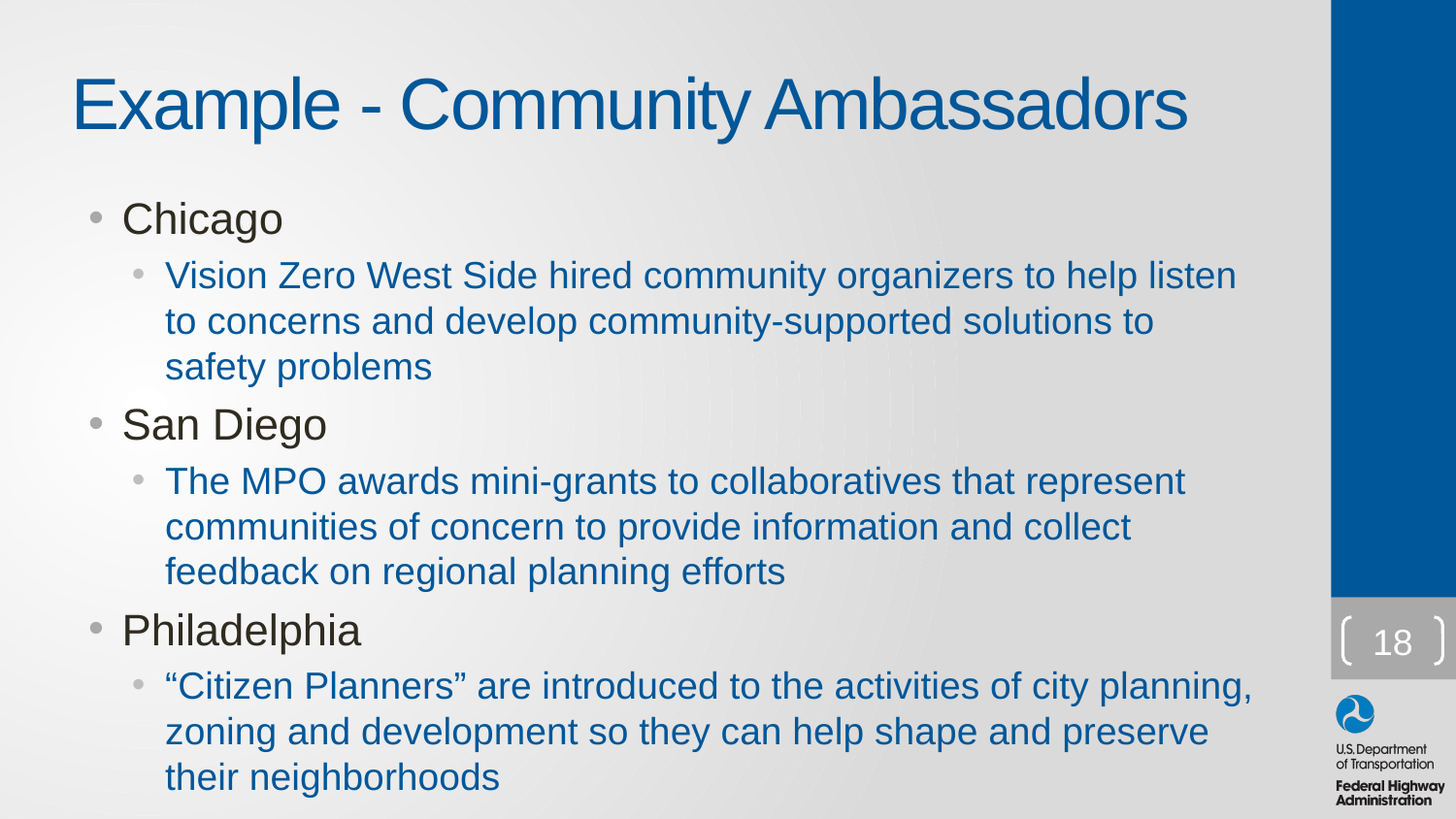

# Example - Community Ambassadors
Chicago
Vision Zero West Side hired community organizers to help listen to concerns and develop community-supported solutions to safety problems
San Diego
The MPO awards mini-grants to collaboratives that represent communities of concern to provide information and collect feedback on regional planning efforts
Philadelphia
“Citizen Planners” are introduced to the activities of city planning, zoning and development so they can help shape and preserve their neighborhoods

18